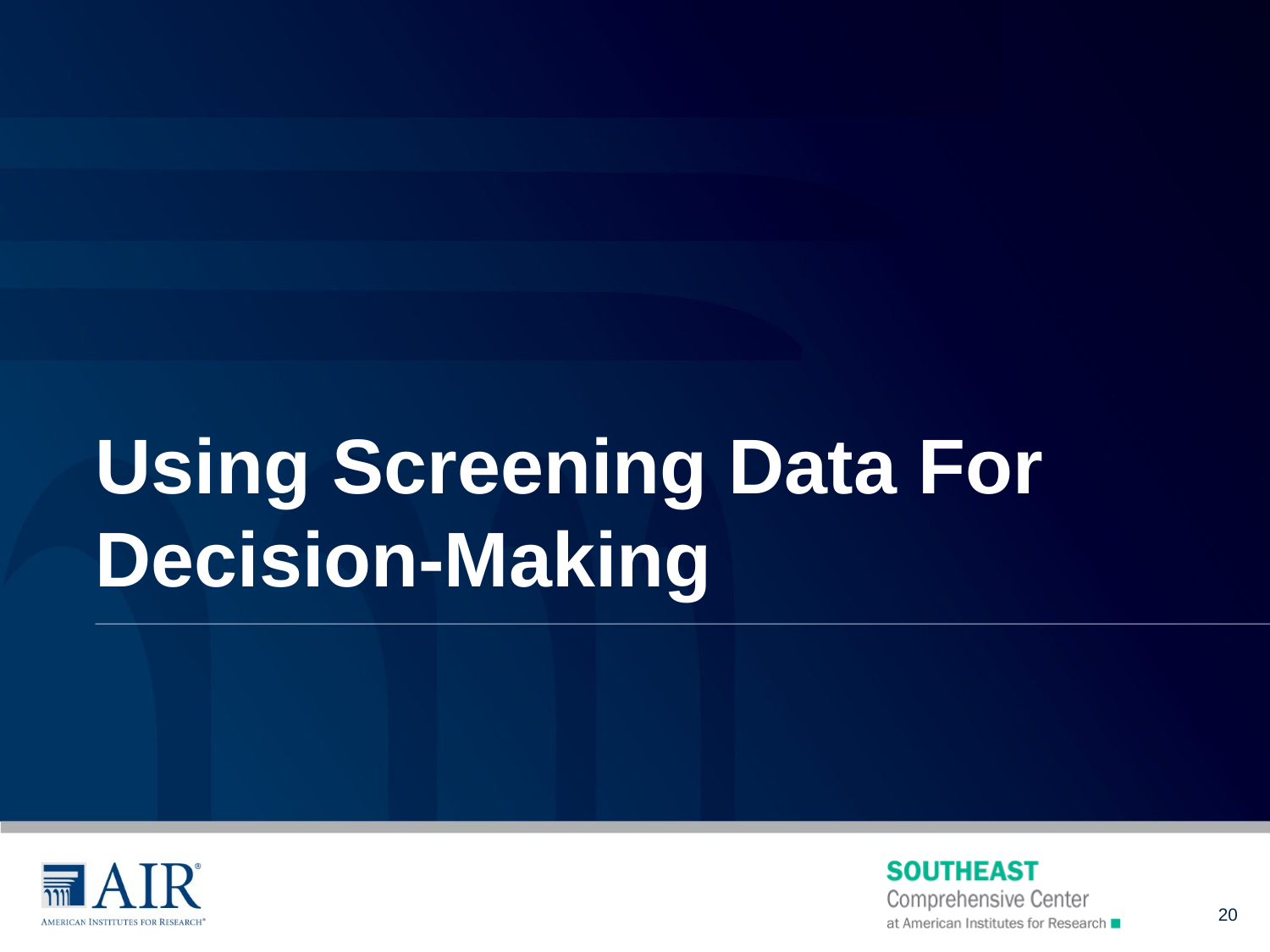

# Using Screening Data For Decision-Making
20